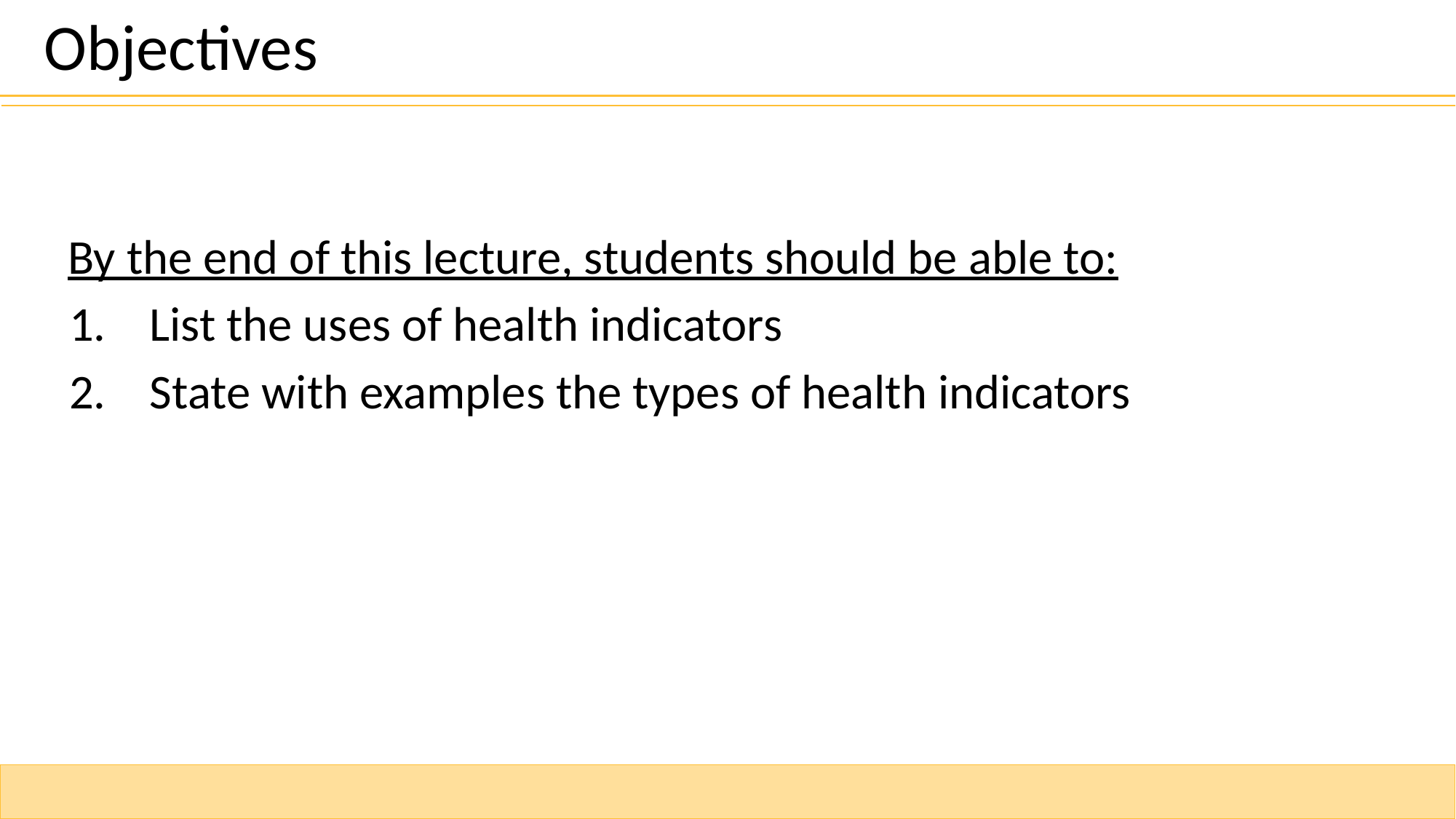

Objectives
By the end of this lecture, students should be able to:
List the uses of health indicators
State with examples the types of health indicators